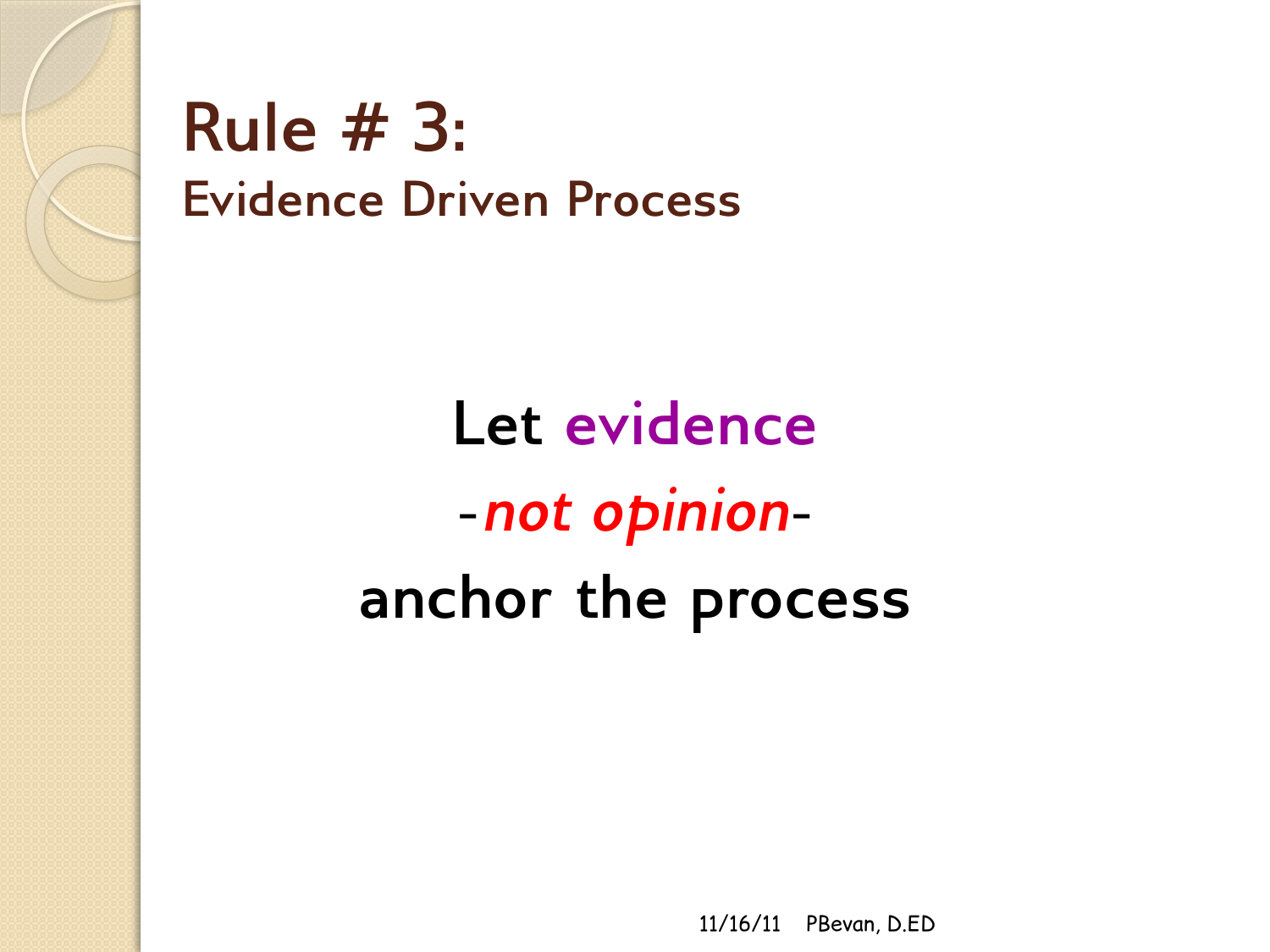

# Rule # 3: Evidence Driven Process

Let evidence
-not opinion-
anchor the process
11/16/11
PBevan, D.ED